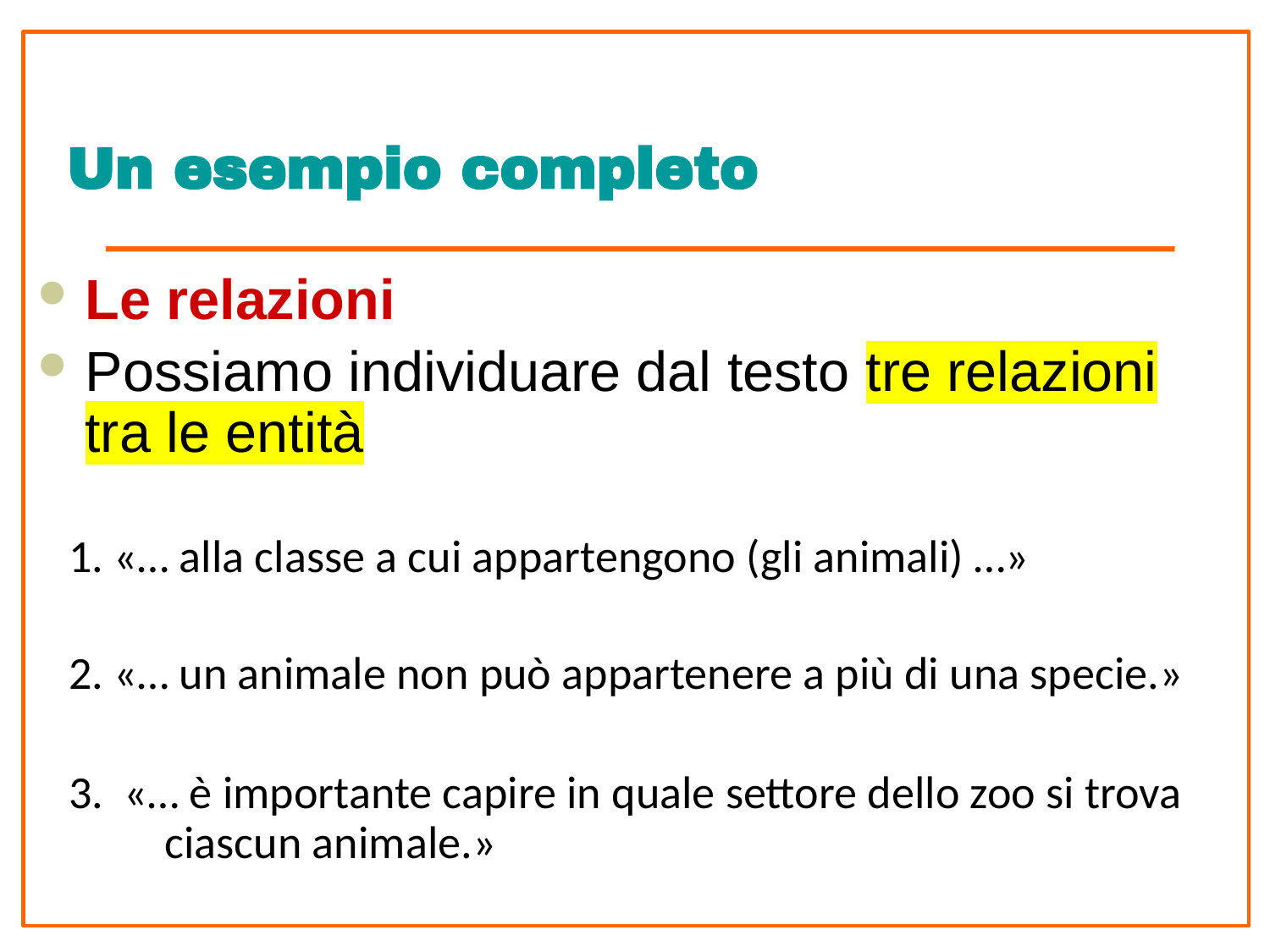

# Un esempio completo
Le relazioni
Possiamo individuare dal testo tre relazioni tra le entità

   1. «… alla classe a cui appartengono (gli animali) …»

   2. «… un animale non può appartenere a più di una specie.»

   3.  «… è importante capire in quale settore dello zoo si trova 	ciascun animale.»